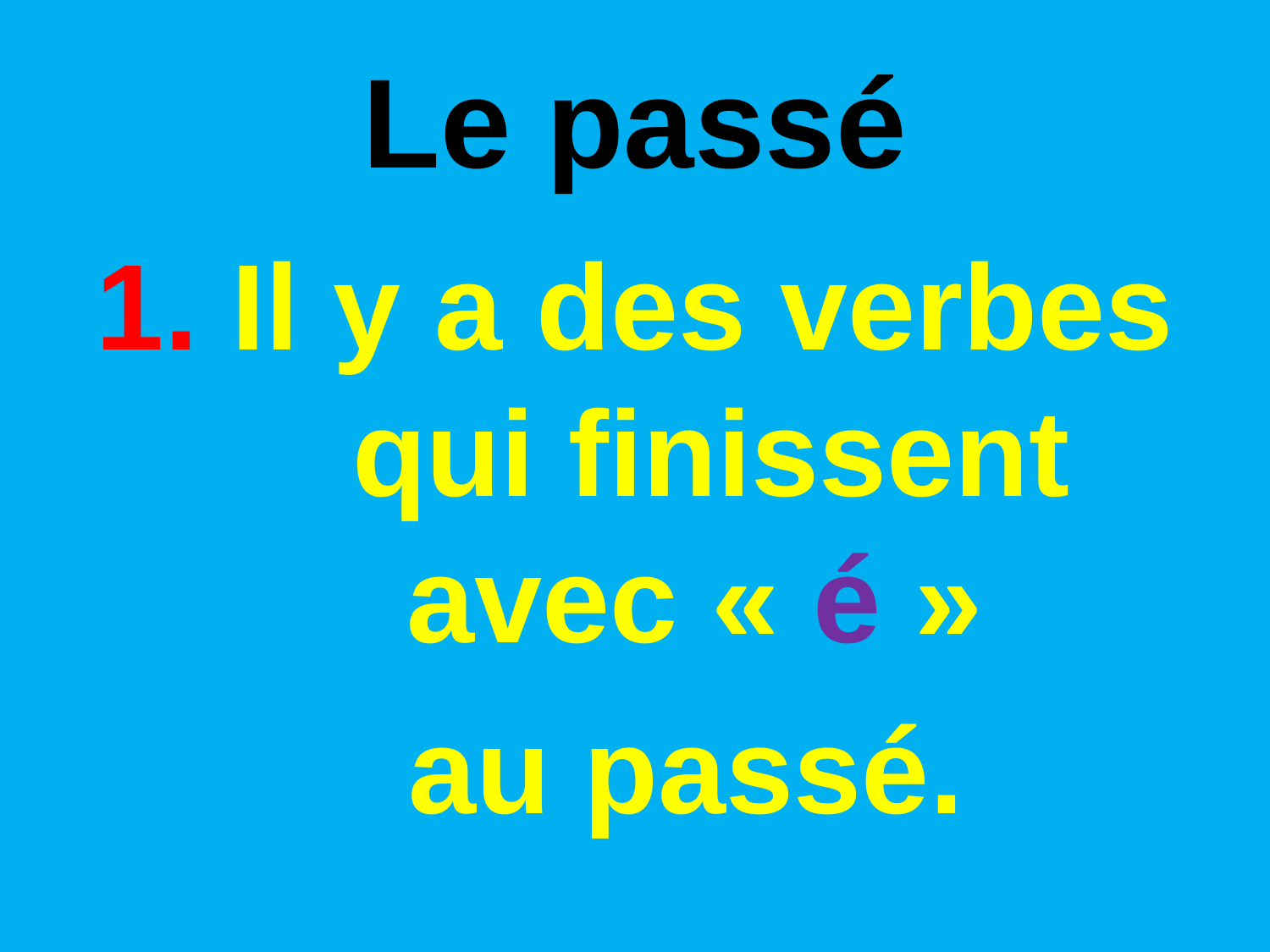

# Le passé
1. Il y a des verbes qui finissent avec « é »
   au passé.